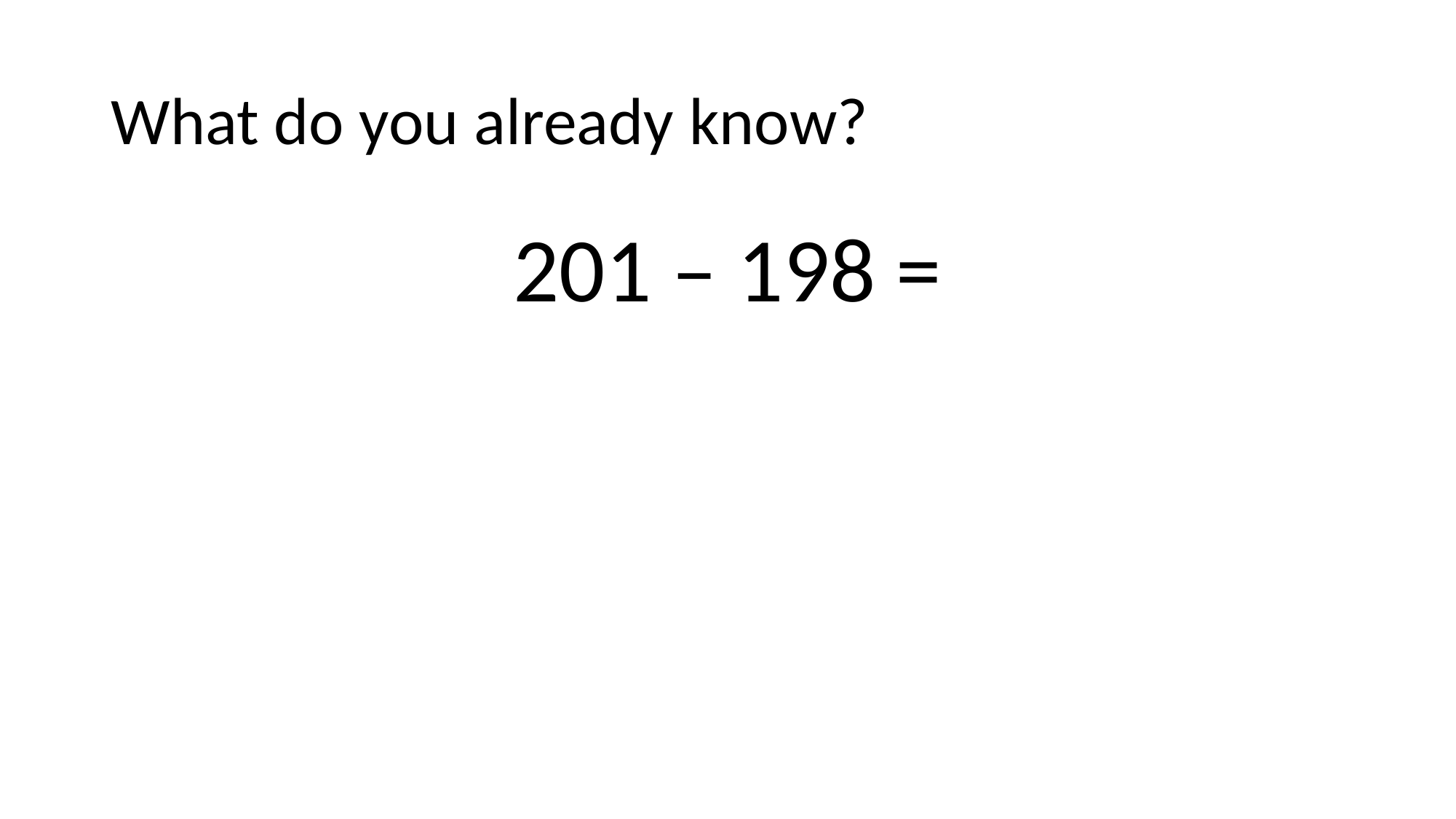

# What do you already know?
201 – 198 =